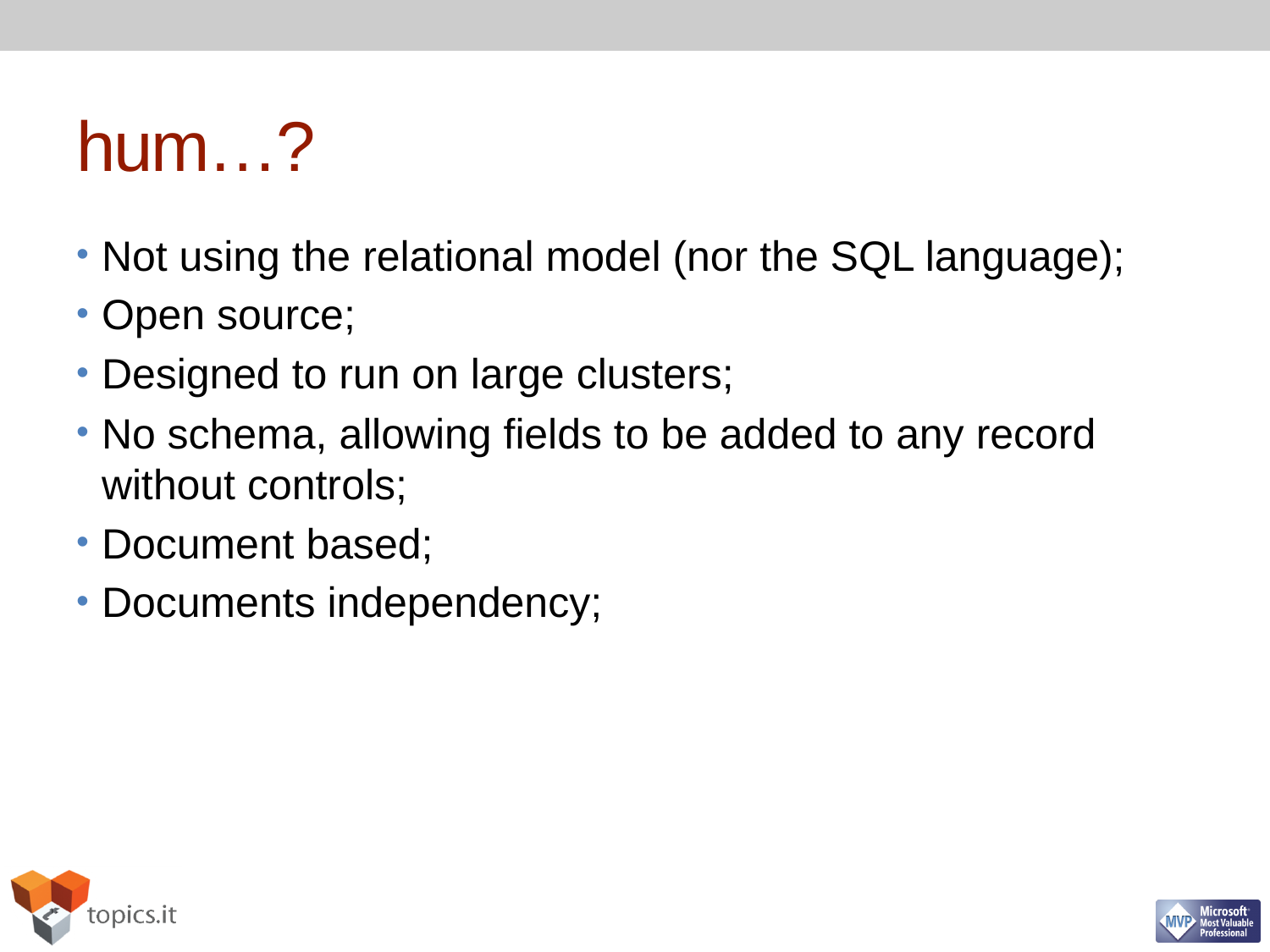

# hum…?
Not using the relational model (nor the SQL language);
Open source;
Designed to run on large clusters;
No schema, allowing fields to be added to any record without controls;
Document based;
Documents independency;